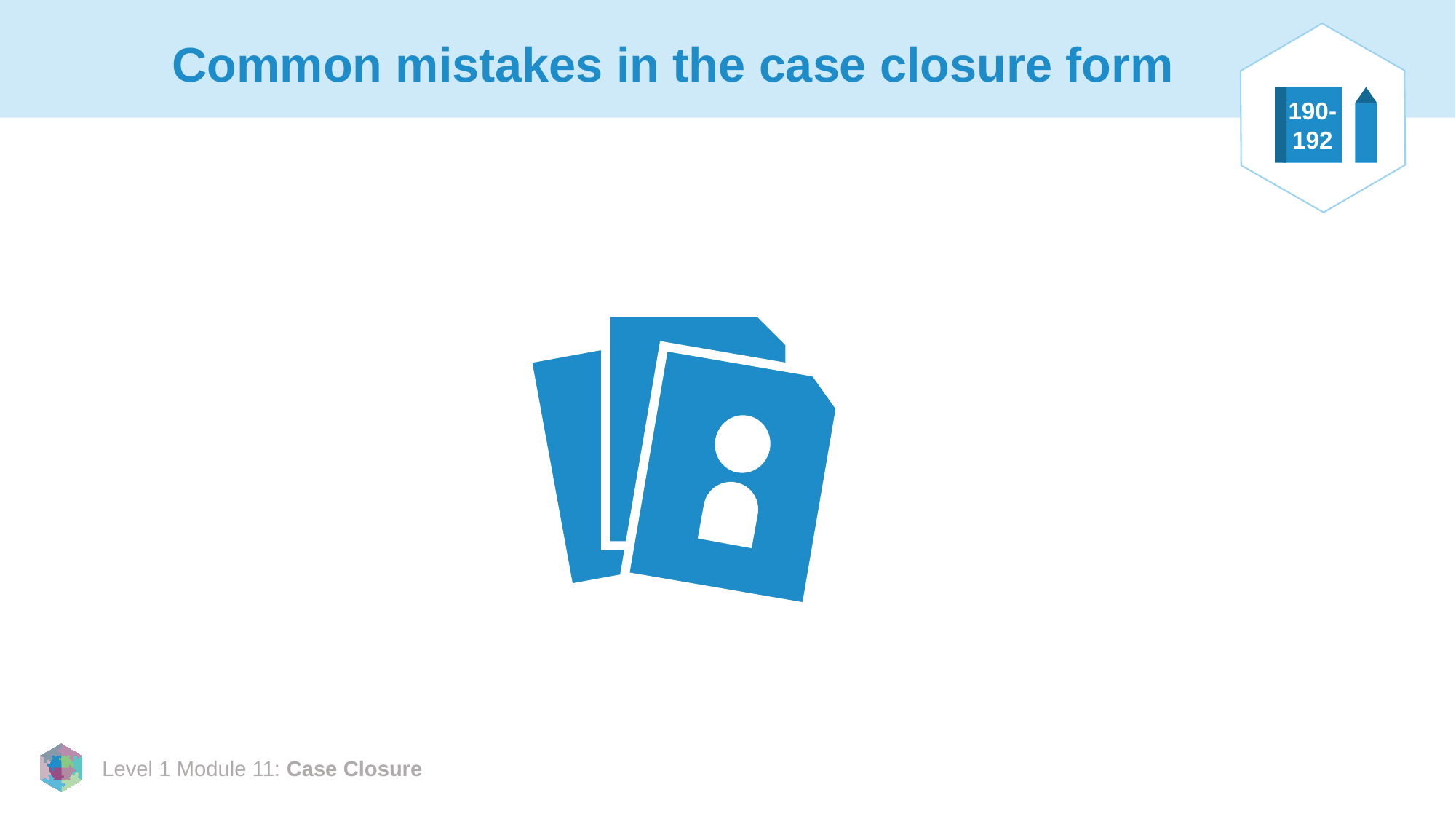

# Common mistakes in the case closure form

190-
192